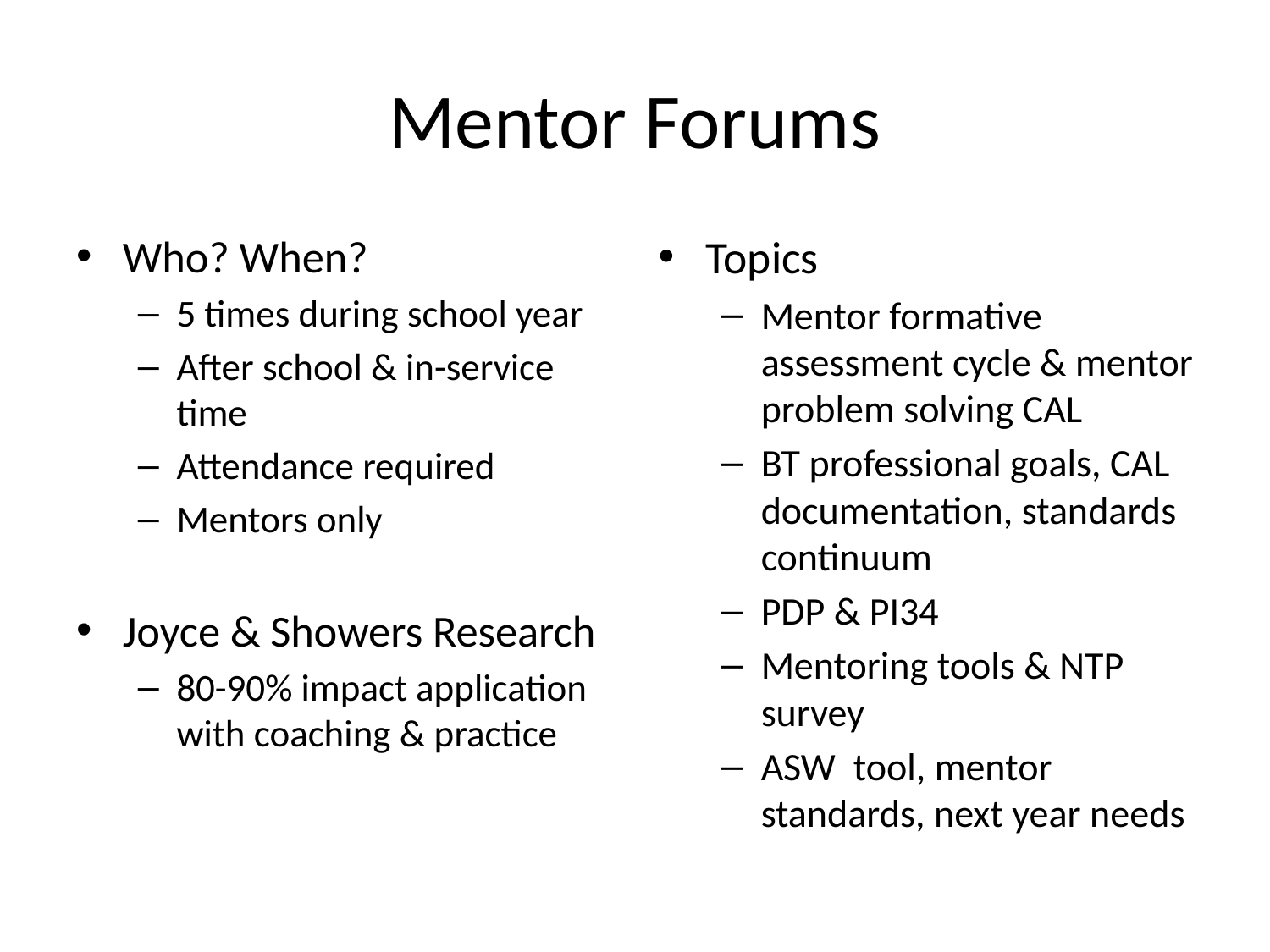

# Mentor Forums
Who? When?
5 times during school year
After school & in-service time
Attendance required
Mentors only

Joyce & Showers Research
80-90% impact application with coaching & practice

Topics
Mentor formative assessment cycle & mentor problem solving CAL
BT professional goals, CAL documentation, standards continuum
PDP & PI34
Mentoring tools & NTP survey
ASW  tool, mentor standards, next year needs